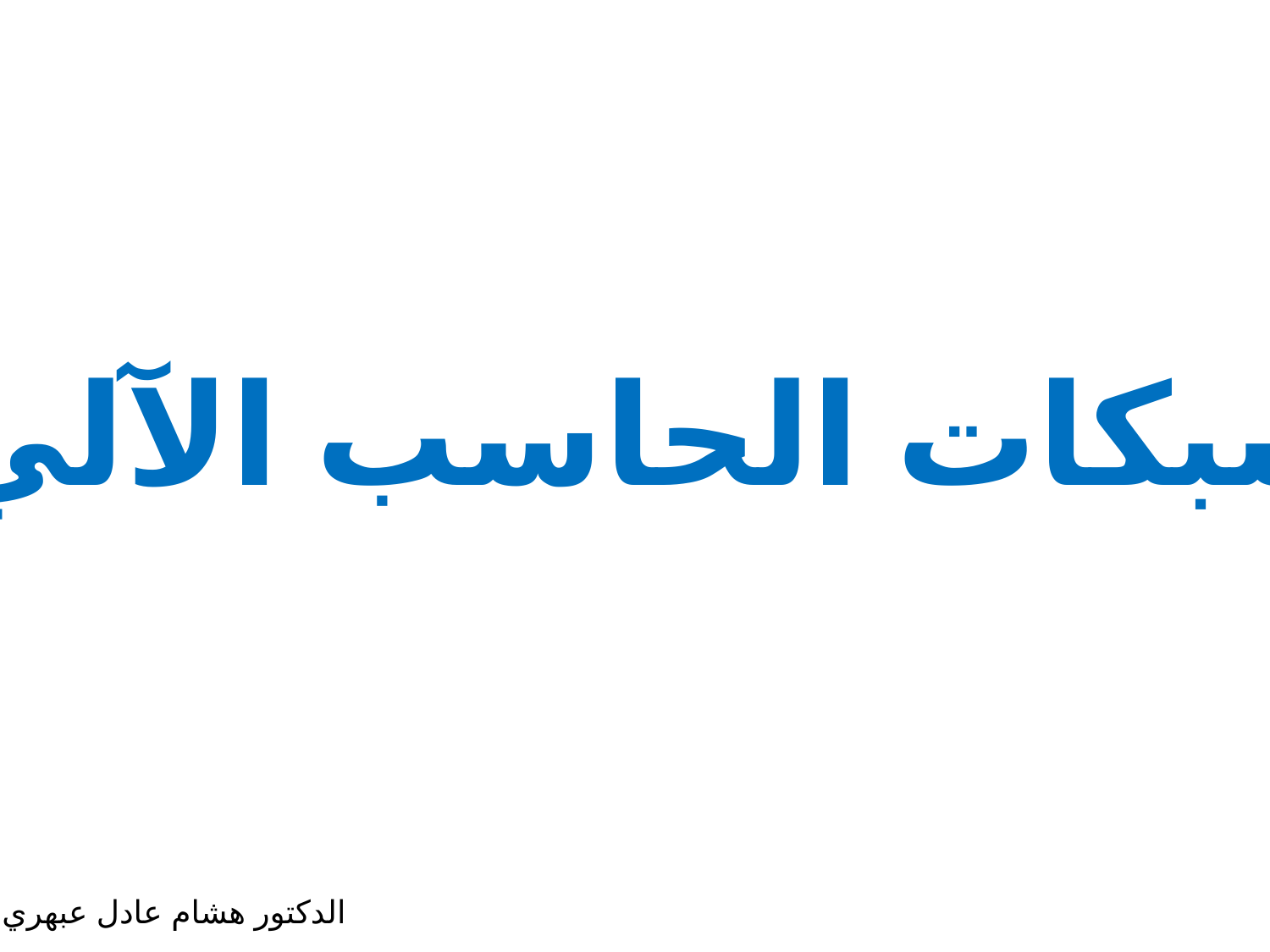

شبكات الحاسب الآلي
الدكتور هشام عادل عبهري